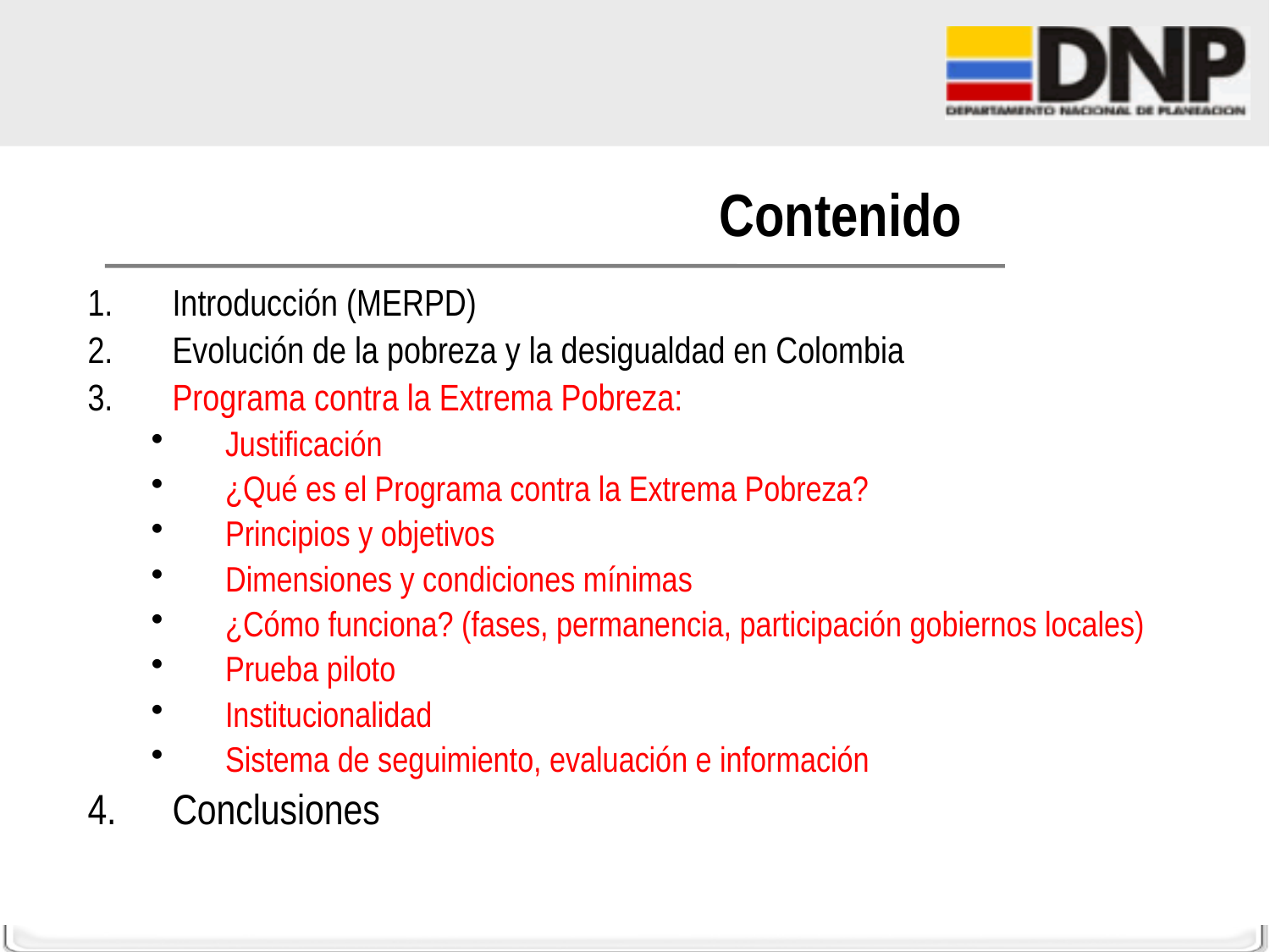

# Contenido

Introducción (MERPD)
Evolución de la pobreza y la desigualdad en Colombia
Programa contra la Extrema Pobreza:
Justificación
¿Qué es el Programa contra la Extrema Pobreza?
Principios y objetivos
Dimensiones y condiciones mínimas
¿Cómo funciona? (fases, permanencia, participación gobiernos locales)
Prueba piloto
Institucionalidad
Sistema de seguimiento, evaluación e información
Conclusiones